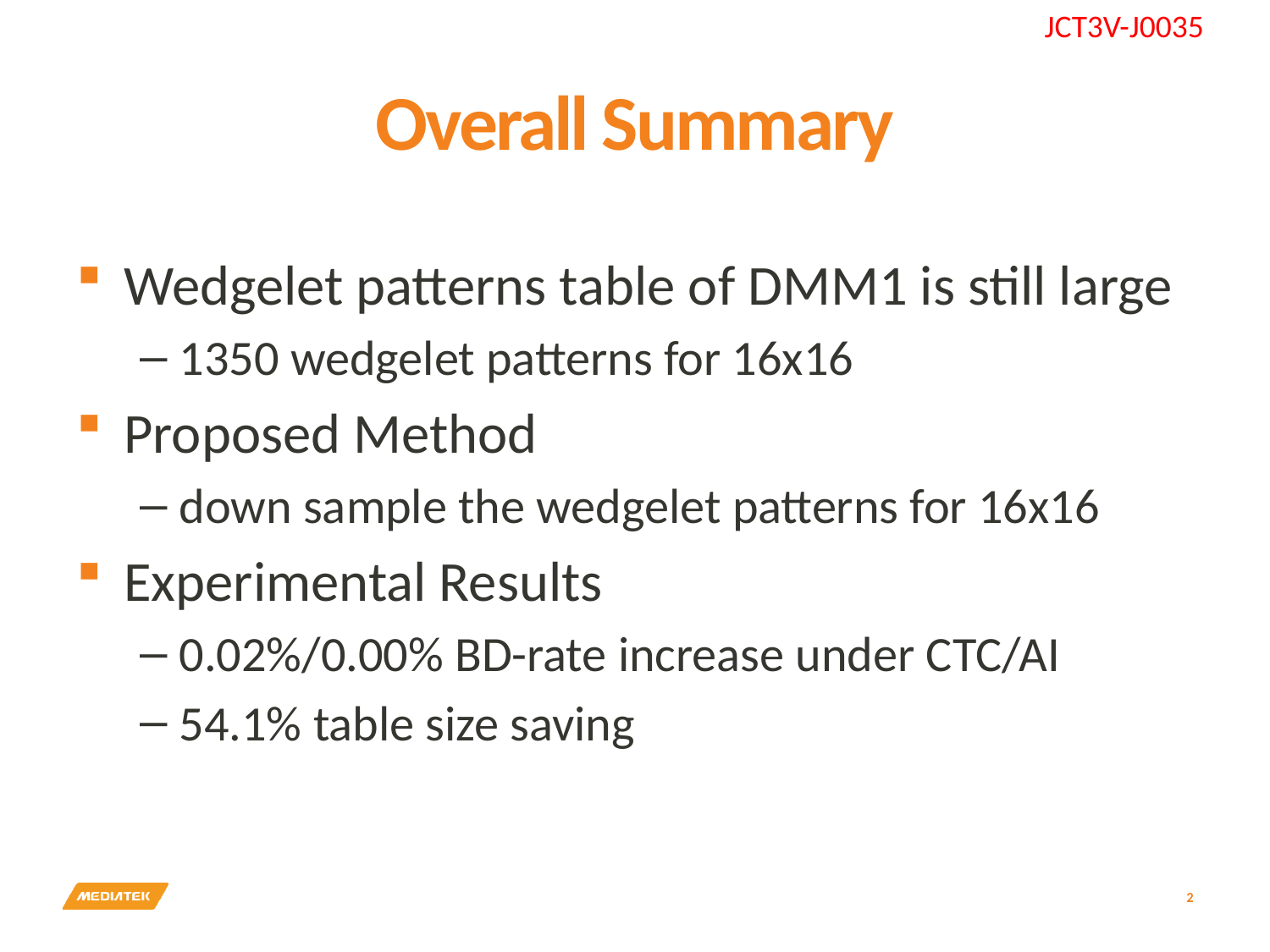

# Overall Summary
Wedgelet patterns table of DMM1 is still large
1350 wedgelet patterns for 16x16
Proposed Method
down sample the wedgelet patterns for 16x16
Experimental Results
0.02%/0.00% BD-rate increase under CTC/AI
54.1% table size saving

2